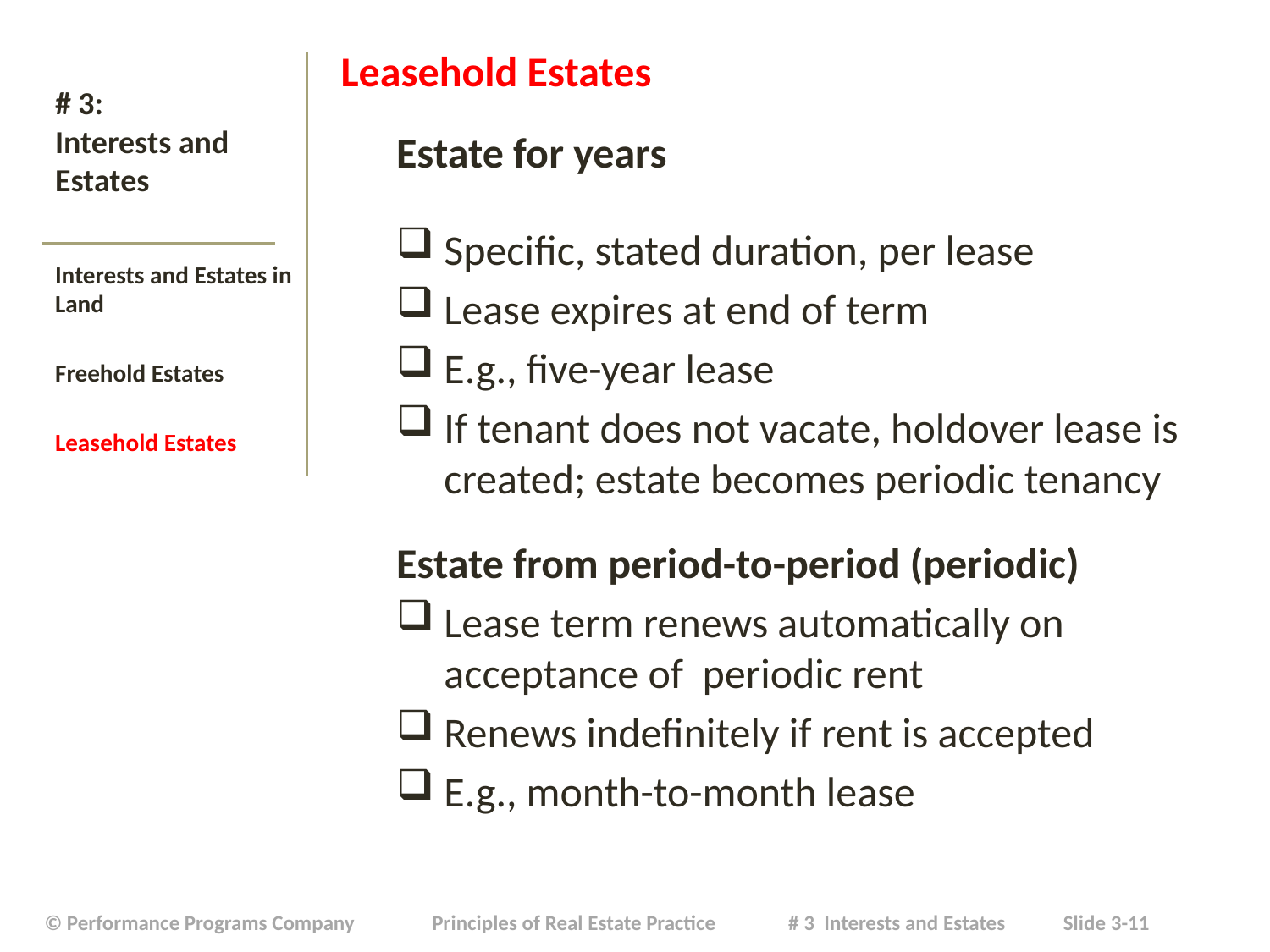

# # 3: Interests and Estates
Leasehold Estates

Estate for years
Specific, stated duration, per lease
Lease expires at end of term
E.g., five-year lease
If tenant does not vacate, holdover lease is created; estate becomes periodic tenancy

Estate from period-to-period (periodic)
Lease term renews automatically on acceptance of  periodic rent
Renews indefinitely if rent is accepted
E.g., month-to-month lease

Interests and Estates in Land

Freehold Estates

Leasehold Estates

| © Performance Programs Company Principles of Real Estate Practice # 3 Interests and Estates Slide 3-11 |
| --- |